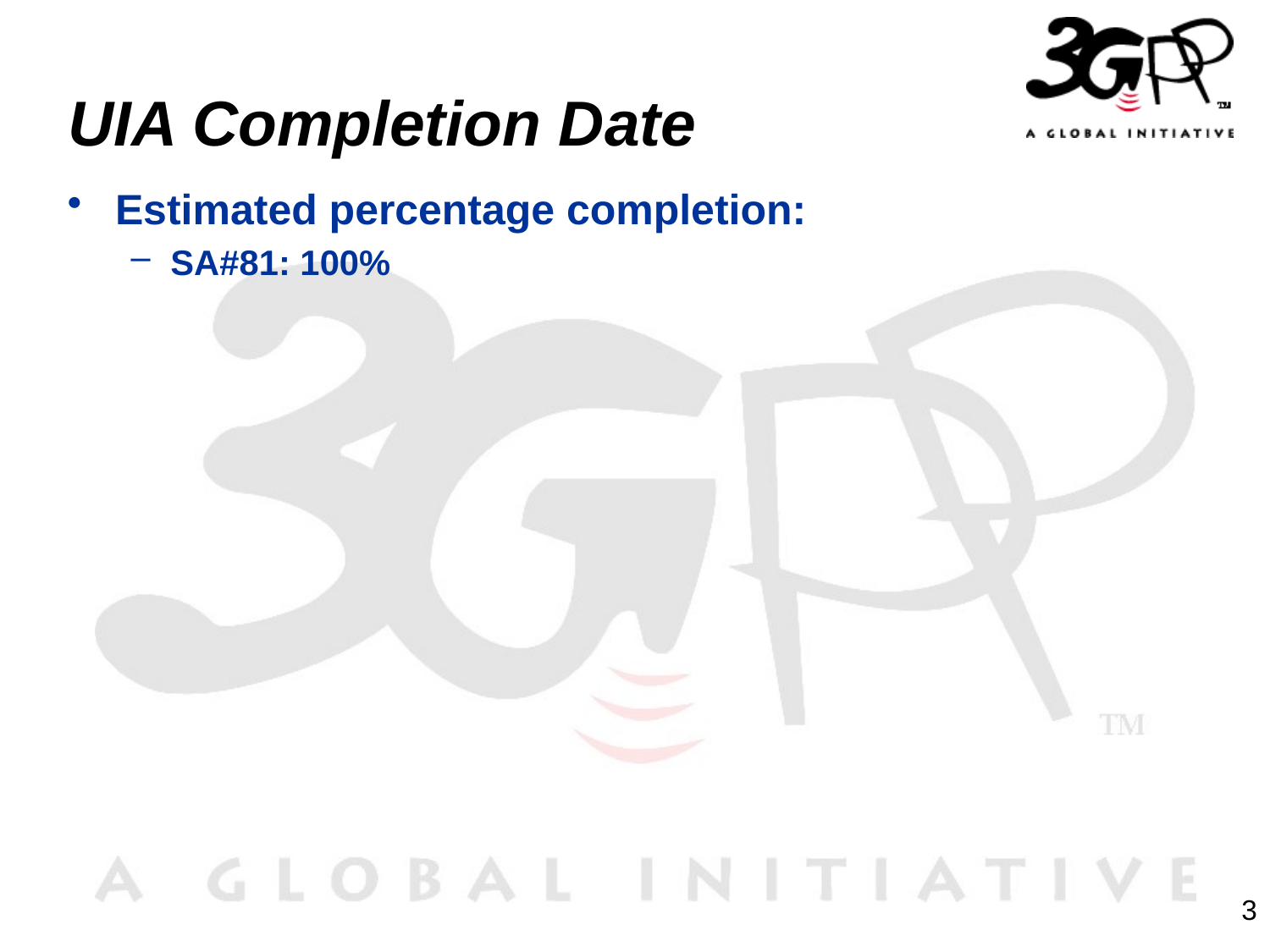

# UIA Completion Date
Estimated percentage completion:
SA#81: 100%

3